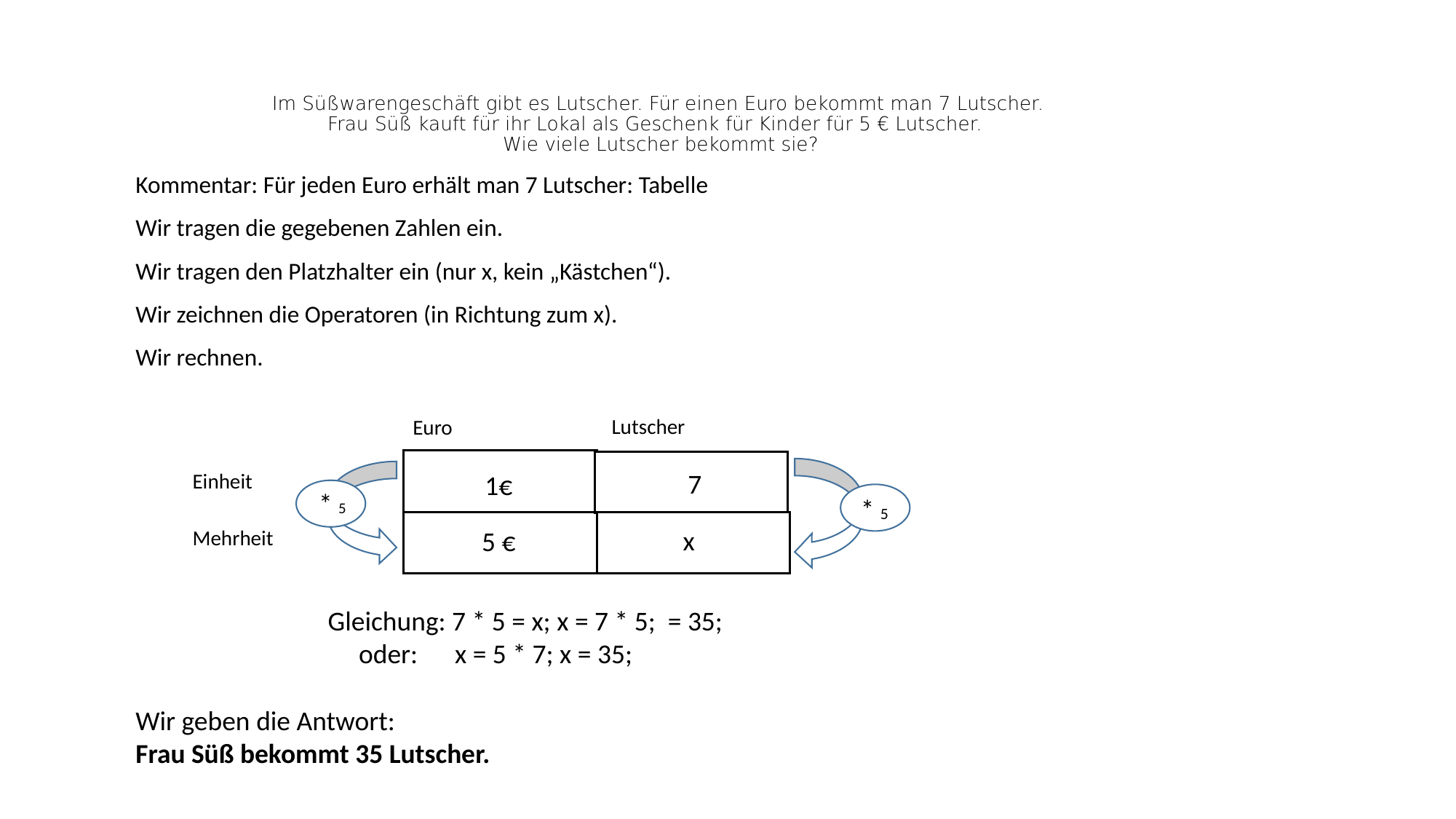

# Im Süßwarengeschäft gibt es Lutscher. Für einen Euro bekommt man 7 Lutscher. Frau Süß kauft für ihr Lokal als Geschenk für Kinder für 5 € Lutscher. Wie viele Lutscher bekommt sie?
Kommentar: Für jeden Euro erhält man 7 Lutscher: Tabelle
Wir tragen die gegebenen Zahlen ein.
Wir tragen den Platzhalter ein (nur x, kein „Kästchen“).

Wir zeichnen die Operatoren (in Richtung zum x).
Wir rechnen.
Lutscher
Euro

  7

Einheit
1€

* 5

 * 5

x
Mehrheit
5 €
Gleichung: 7 * 5 = x; x = 7 * 5;  = 35;
     oder:      x = 5 * 7; x = 35;
Wir geben die Antwort:
Frau Süß bekommt 35 Lutscher.